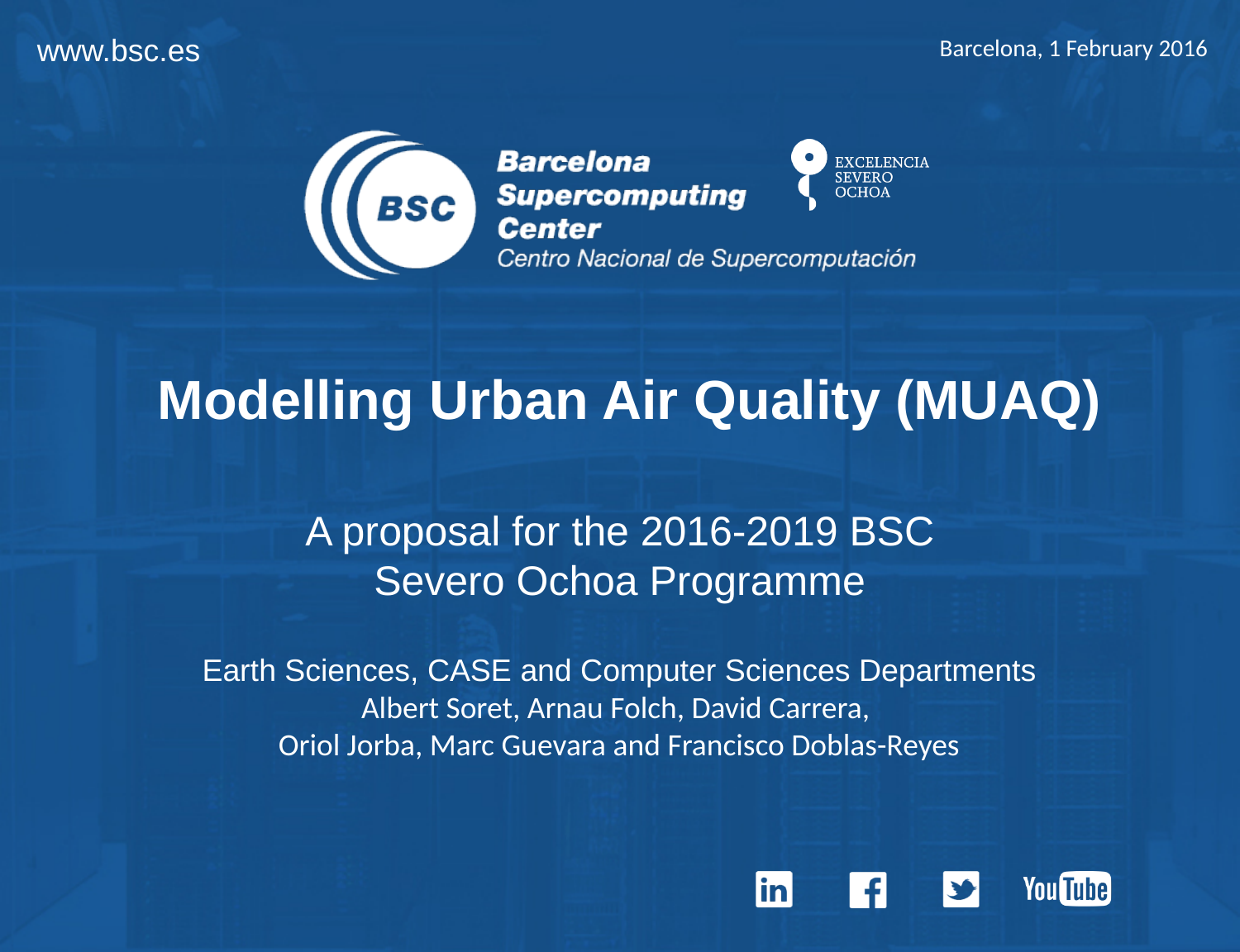

Barcelona, 1 February 2016
Modelling Urban Air Quality (MUAQ)
A proposal for the 2016-2019 BSC Severo Ochoa Programme
Earth Sciences, CASE and Computer Sciences Departments
Albert Soret, Arnau Folch, David Carrera,
Oriol Jorba, Marc Guevara and Francisco Doblas-Reyes